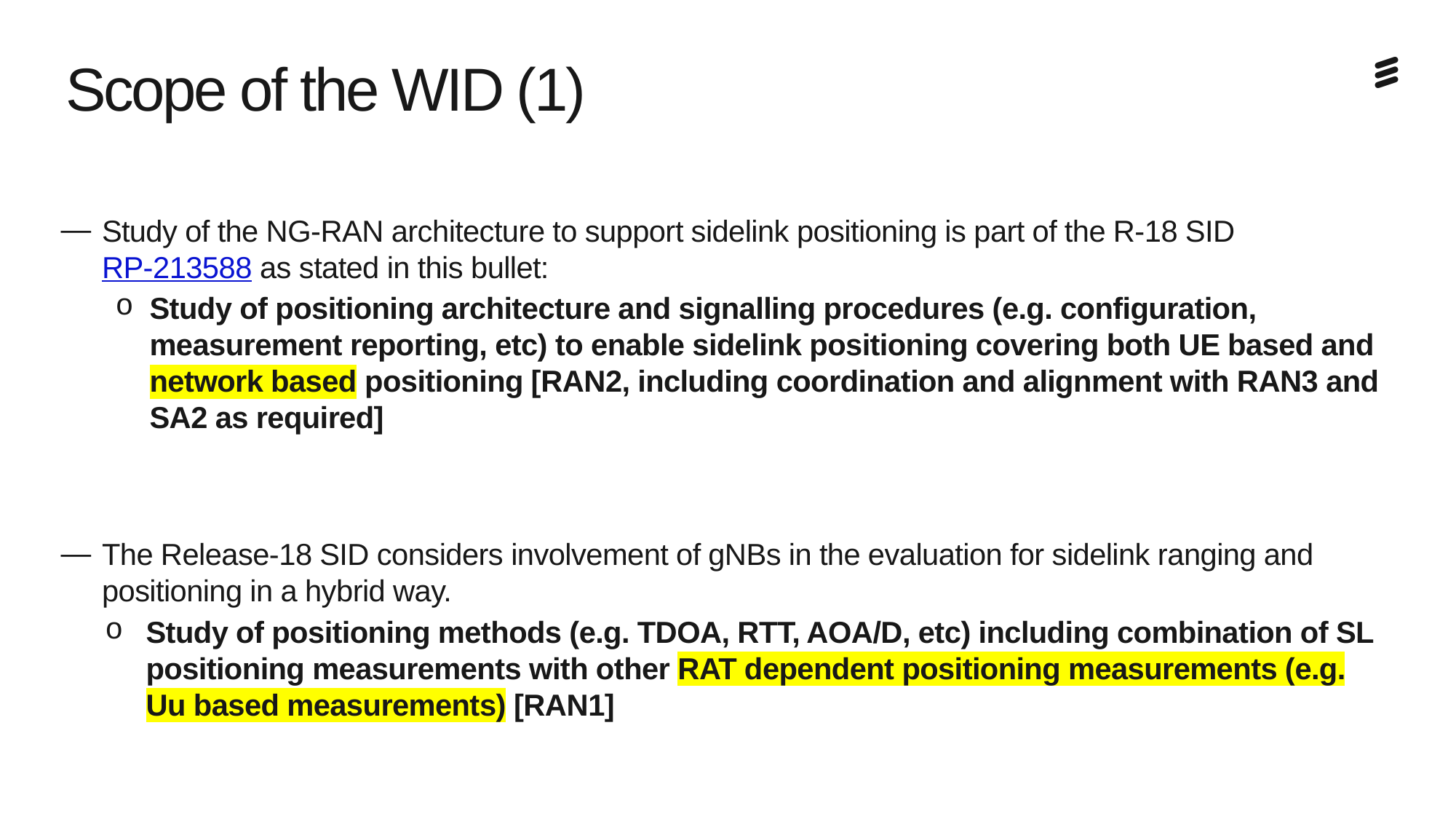

# Scope of the WID (1)
Study of the NG-RAN architecture to support sidelink positioning is part of the R-18 SID RP-213588 as stated in this bullet:
Study of positioning architecture and signalling procedures (e.g. configuration, measurement reporting, etc) to enable sidelink positioning covering both UE based and network based positioning [RAN2, including coordination and alignment with RAN3 and SA2 as required]

The Release-18 SID considers involvement of gNBs in the evaluation for sidelink ranging and positioning in a hybrid way.
Study of positioning methods (e.g. TDOA, RTT, AOA/D, etc) including combination of SL positioning measurements with other RAT dependent positioning measurements (e.g. Uu based measurements) [RAN1]